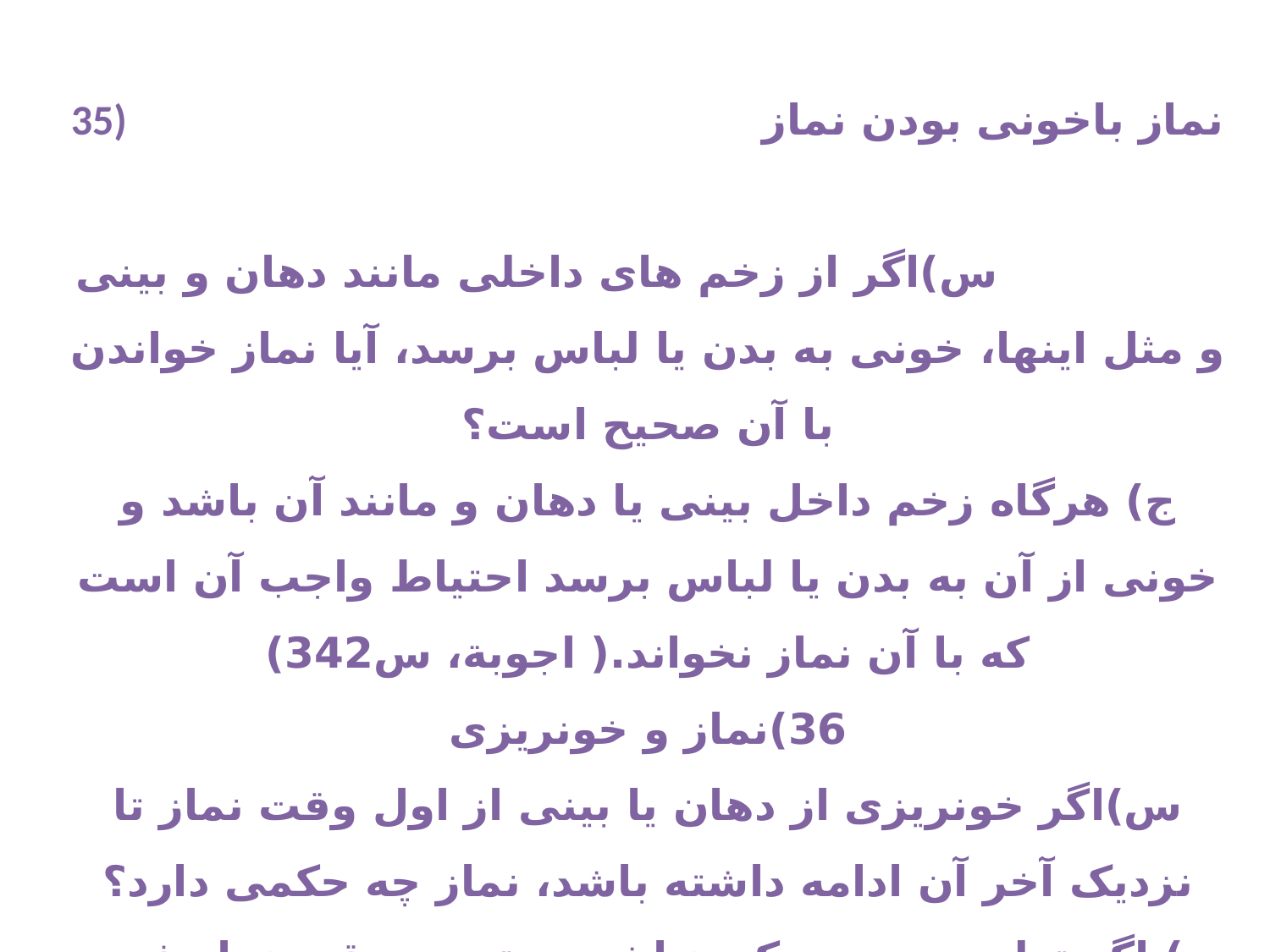

35)نماز باخونی بودن نماز                                                                                                                                          س)اگر از زخم های داخلی مانند دهان و بینی و مثل اینها، خونی به بدن یا لباس برسد، آیا نماز خواندن با آن صحیح است؟
ج) هرگاه زخم داخل بینی یا دهان و مانند آن باشد و خونی از آن به بدن یا لباس برسد احتیاط واجب آن است که با آن نماز نخواند.( اجوبة، س342)
36)نماز و خونریزی
س)اگر خونریزى از دهان یا بینى از اول وقت نماز تا نزدیک آخر آن ادامه داشته باشد، نماز چه حکمى دارد؟
ج) اگر تطهیر بدن ممکن نباشد و بترسد وقت نماز فوت شود، نماز را در همان حالت بخواند.( اجوبة، س342.)